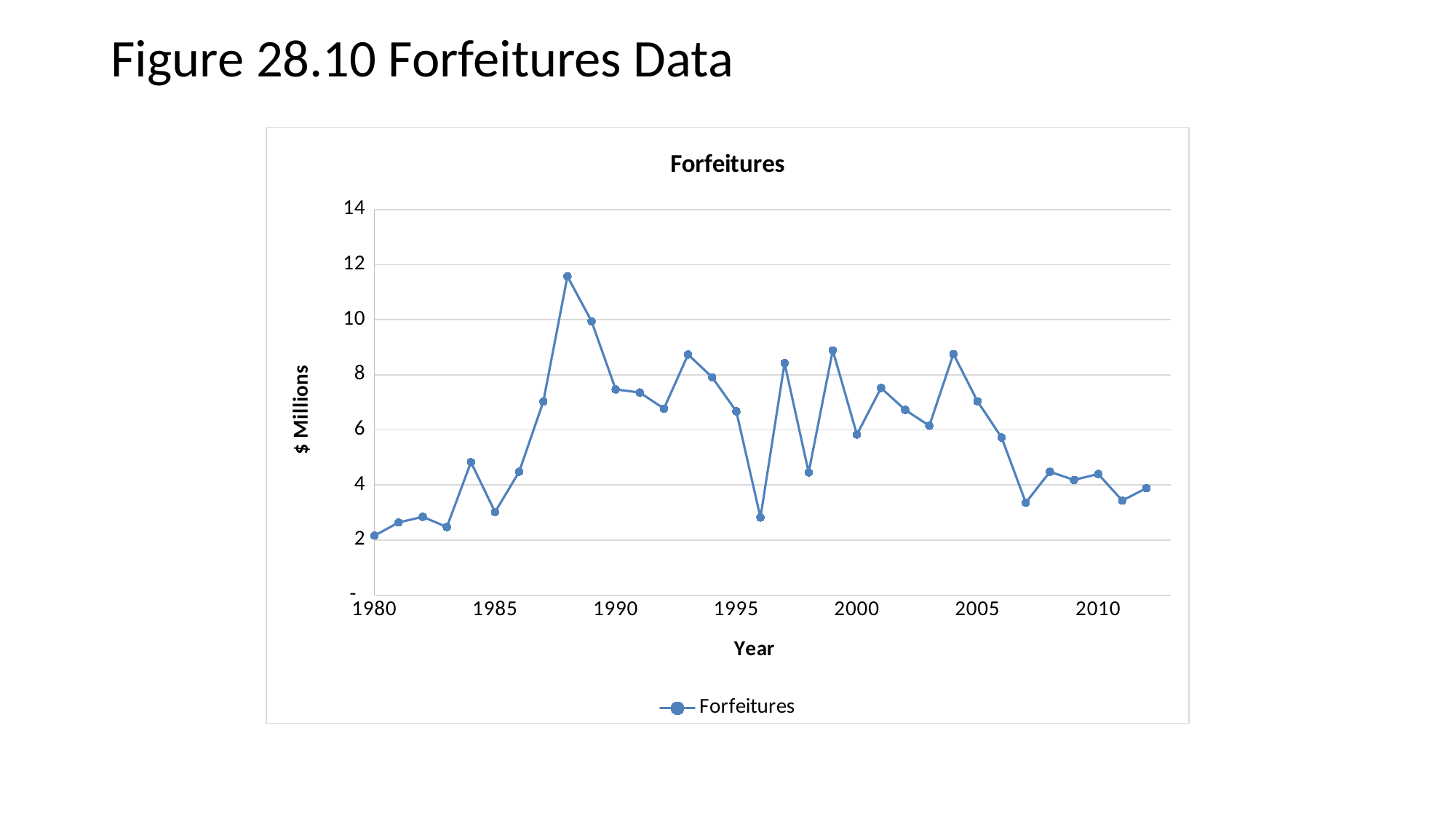

# Figure 28.10 Forfeitures Data

### Chart:

| Category | Forfeitures |
|---|---|